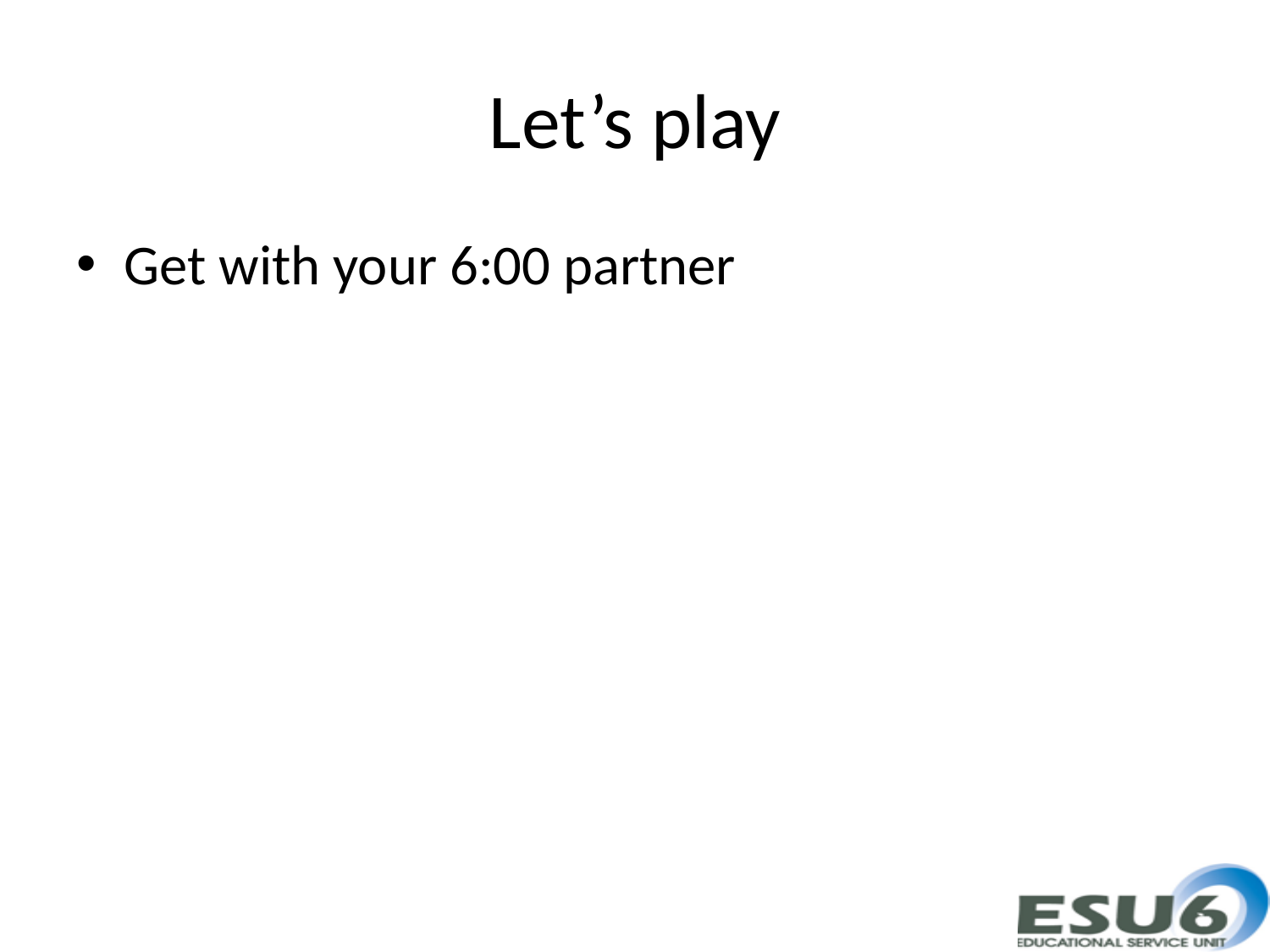

# Let’s play
Get with your 6:00 partner